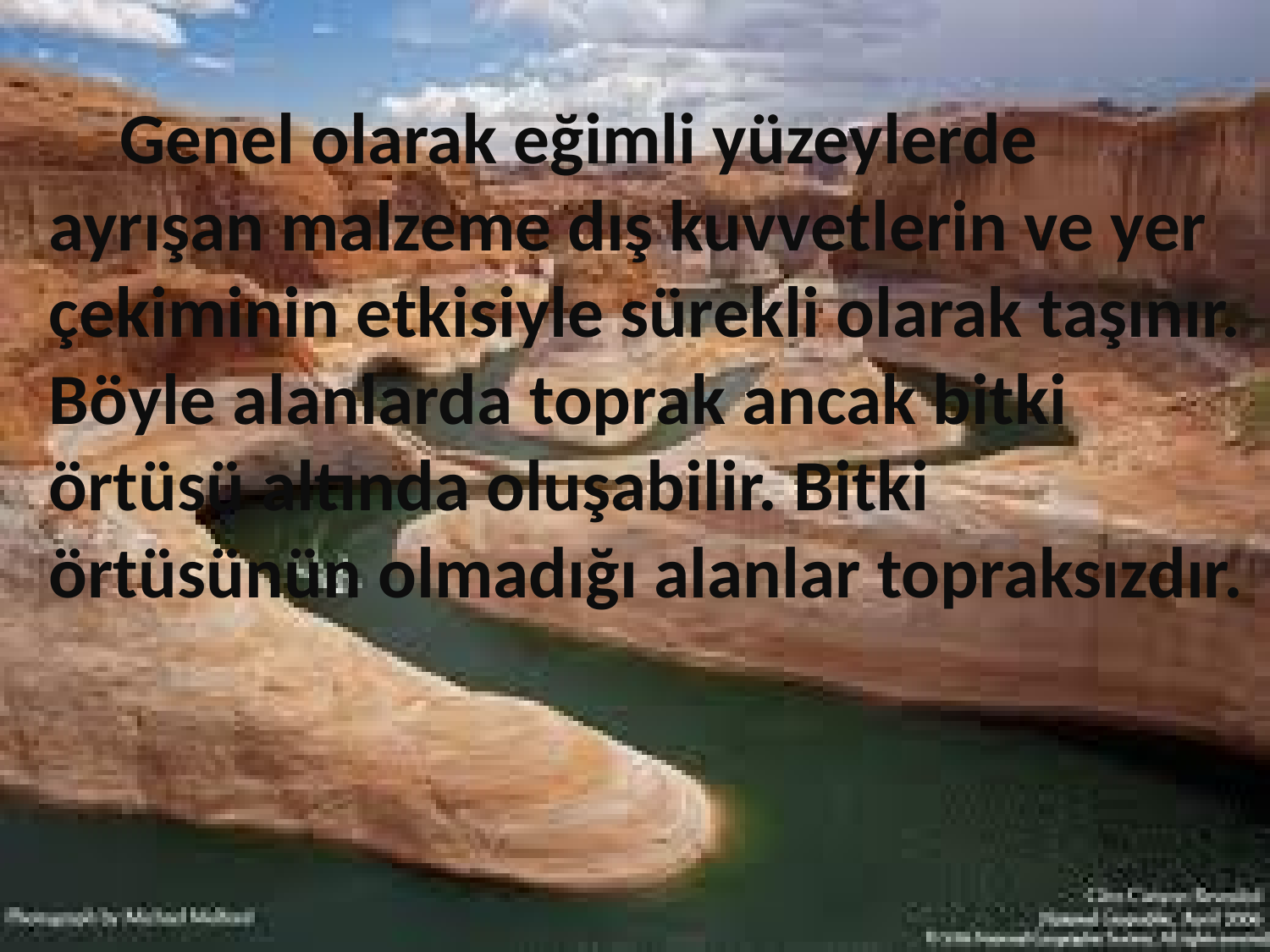

Genel olarak eğimli yüzeylerde ayrışan malzeme dış kuvvetlerin ve yer çekiminin etkisiyle sürekli olarak taşınır. Böyle alanlarda toprak ancak bitki örtüsü altında oluşabilir. Bitki örtüsünün olmadığı alanlar topraksızdır.